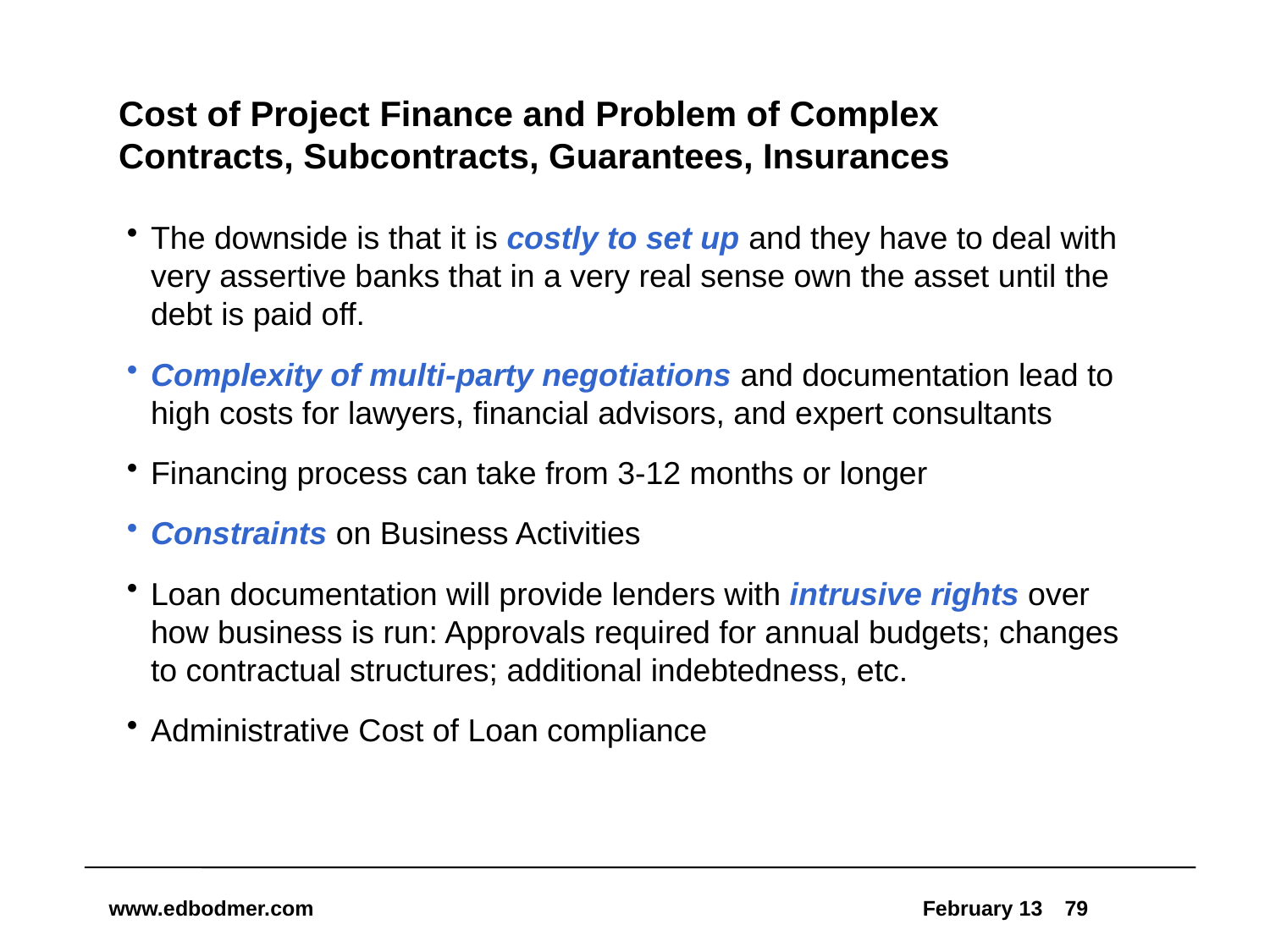

# Cost of Project Finance and Problem of Complex Contracts, Subcontracts, Guarantees, Insurances
The downside is that it is costly to set up and they have to deal with very assertive banks that in a very real sense own the asset until the debt is paid off.
Complexity of multi-party negotiations and documentation lead to high costs for lawyers, financial advisors, and expert consultants
Financing process can take from 3-12 months or longer
Constraints on Business Activities
Loan documentation will provide lenders with intrusive rights over how business is run: Approvals required for annual budgets; changes to contractual structures; additional indebtedness, etc.
Administrative Cost of Loan compliance